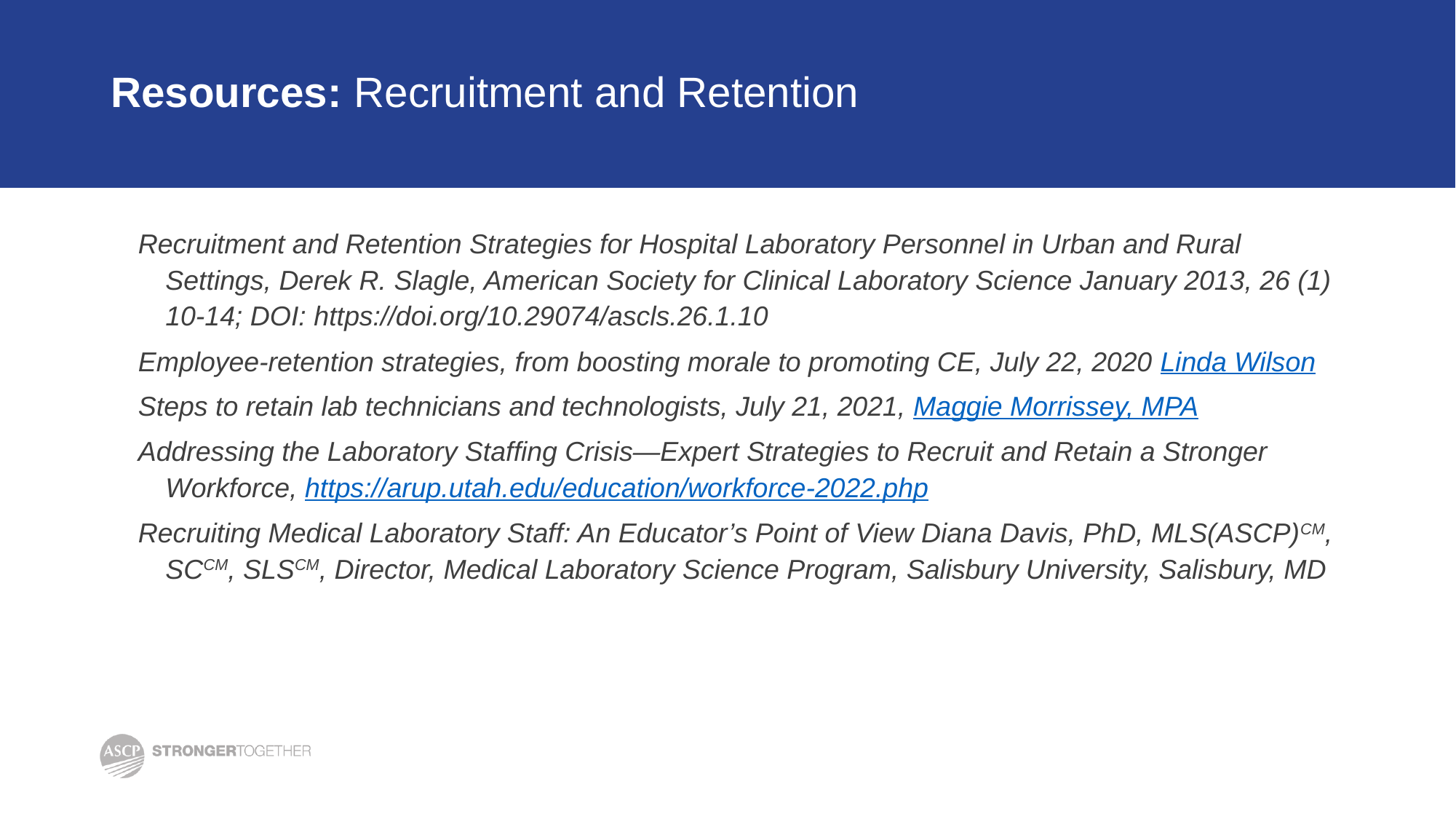

# Resources: Recruitment and Retention
Recruitment and Retention Strategies for Hospital Laboratory Personnel in Urban and Rural Settings, Derek R. Slagle, American Society for Clinical Laboratory Science January 2013, 26 (1) 10-14; DOI: https://doi.org/10.29074/ascls.26.1.10
Employee-retention strategies, from boosting morale to promoting CE, July 22, 2020 Linda Wilson
Steps to retain lab technicians and technologists, July 21, 2021, Maggie Morrissey, MPA
Addressing the Laboratory Staffing Crisis—Expert Strategies to Recruit and Retain a Stronger Workforce, https://arup.utah.edu/education/workforce-2022.php
Recruiting Medical Laboratory Staff: An Educator’s Point of View Diana Davis, PhD, MLS(ASCP)CM, SCCM, SLSCM, Director, Medical Laboratory Science Program, Salisbury University, Salisbury, MD